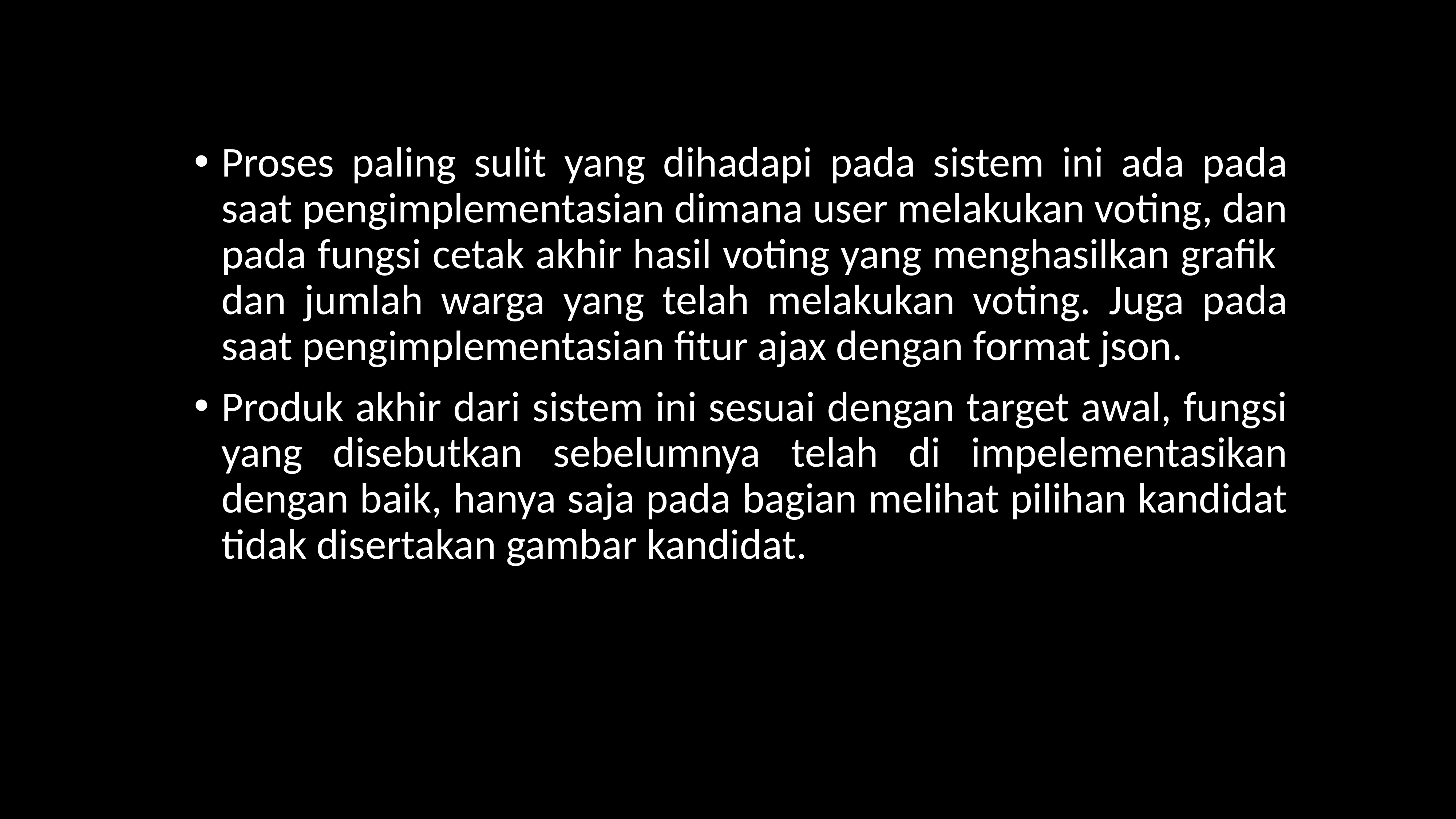

Proses paling sulit yang dihadapi pada sistem ini ada pada saat pengimplementasian dimana user melakukan voting, dan pada fungsi cetak akhir hasil voting yang menghasilkan grafik  dan jumlah warga yang telah melakukan voting. Juga pada saat pengimplementasian fitur ajax dengan format json.
Produk akhir dari sistem ini sesuai dengan target awal, fungsi yang disebutkan sebelumnya telah di impelementasikan dengan baik, hanya saja pada bagian melihat pilihan kandidat tidak disertakan gambar kandidat.